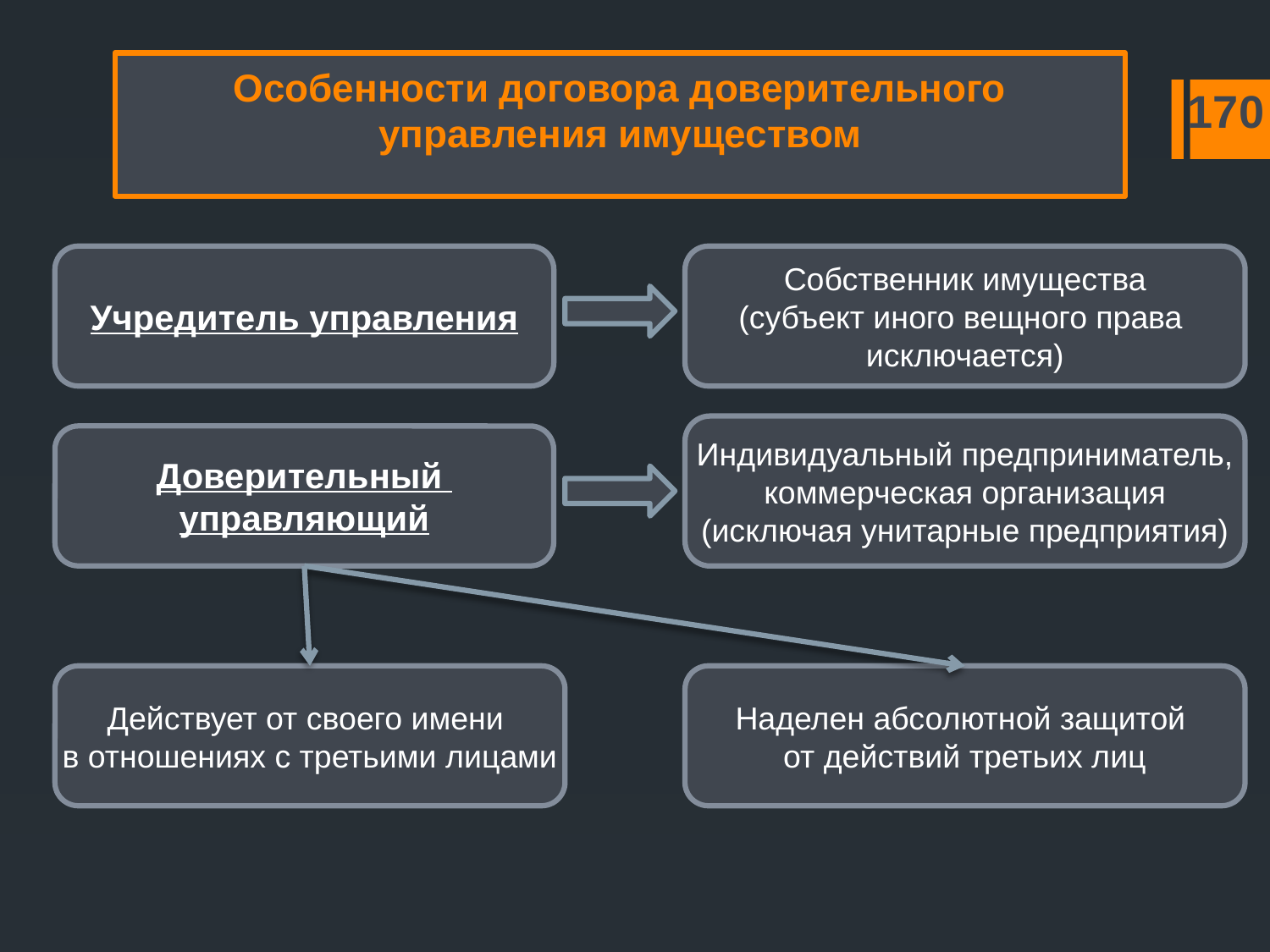

# Особенности договора доверительного управления имуществом
170
Учредитель управления
Собственник имущества
(субъект иного вещного права
исключается)

Индивидуальный предприниматель,
коммерческая организация
(исключая унитарные предприятия)
Доверительный
управляющий

Действует от своего имени
в отношениях с третьими лицами
Наделен абсолютной защитой
от действий третьих лиц